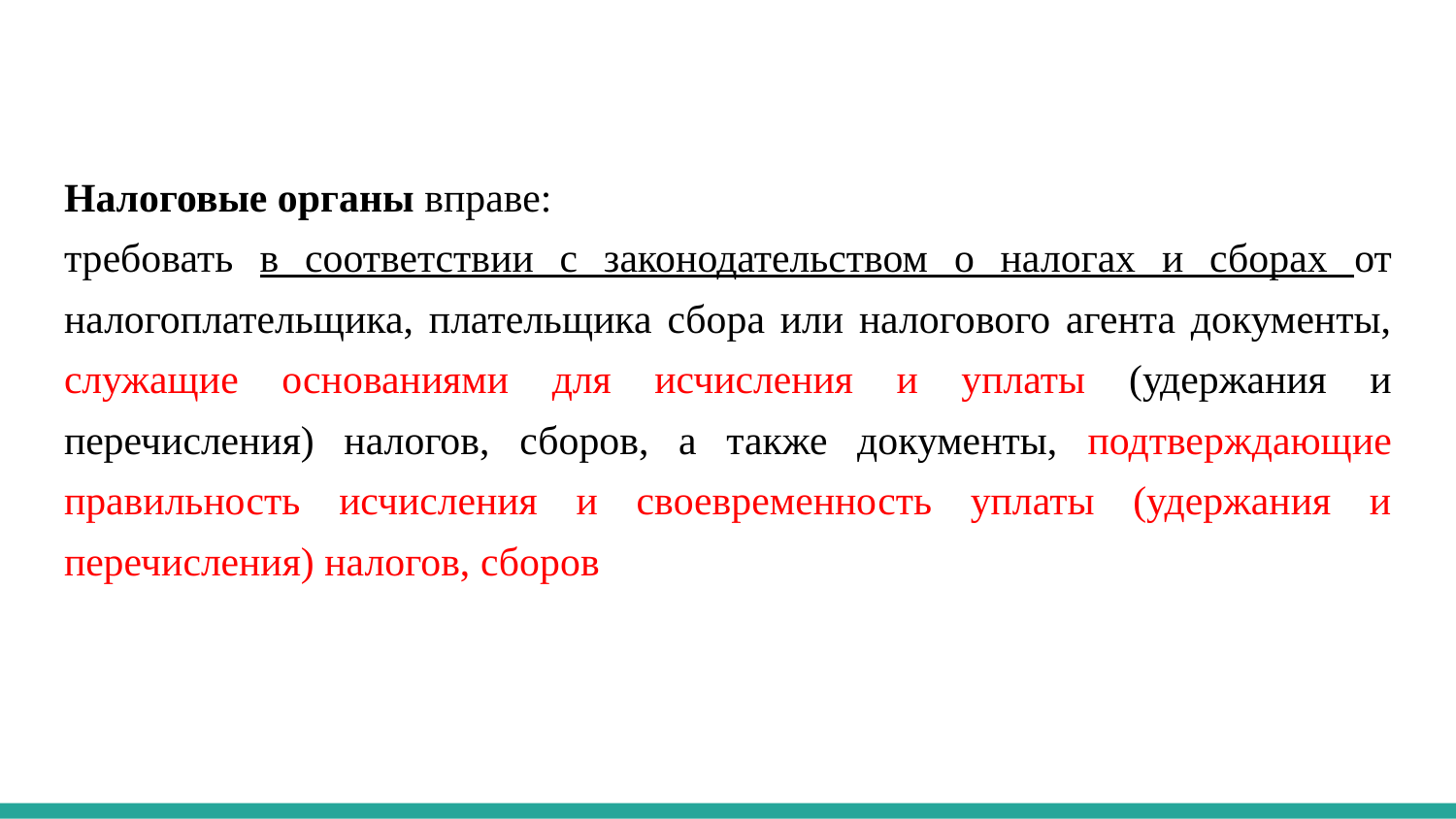

Налоговые органы вправе:
требовать в соответствии с законодательством о налогах и сборах от налогоплательщика, плательщика сбора или налогового агента документы, служащие основаниями для исчисления и уплаты (удержания и перечисления) налогов, сборов, а также документы, подтверждающие правильность исчисления и своевременность уплаты (удержания и перечисления) налогов, сборов